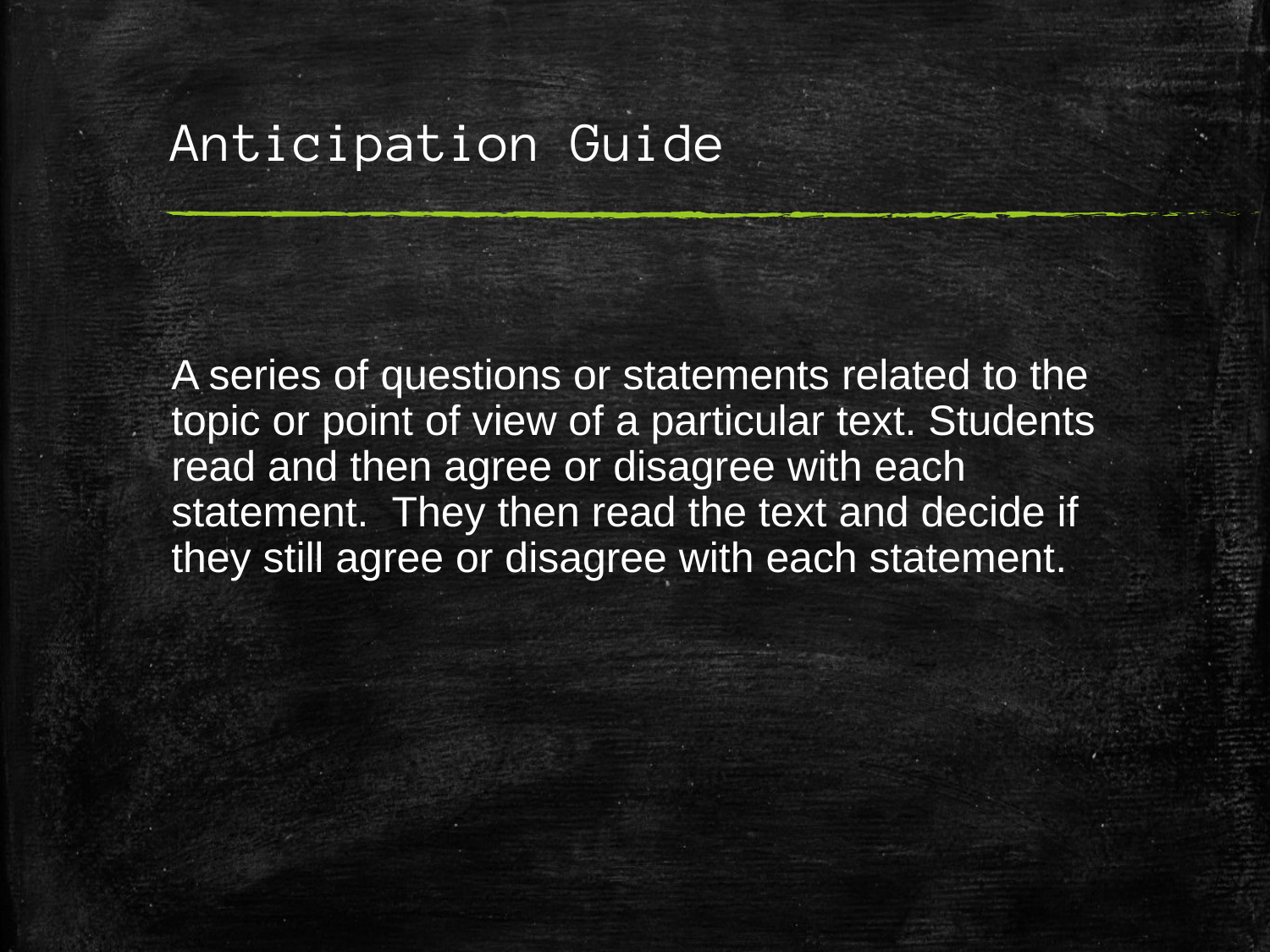

# Anticipation Guide

A series of questions or statements related to the topic or point of view of a particular text. Students read and then agree or disagree with each statement.  They then read the text and decide if they still agree or disagree with each statement.